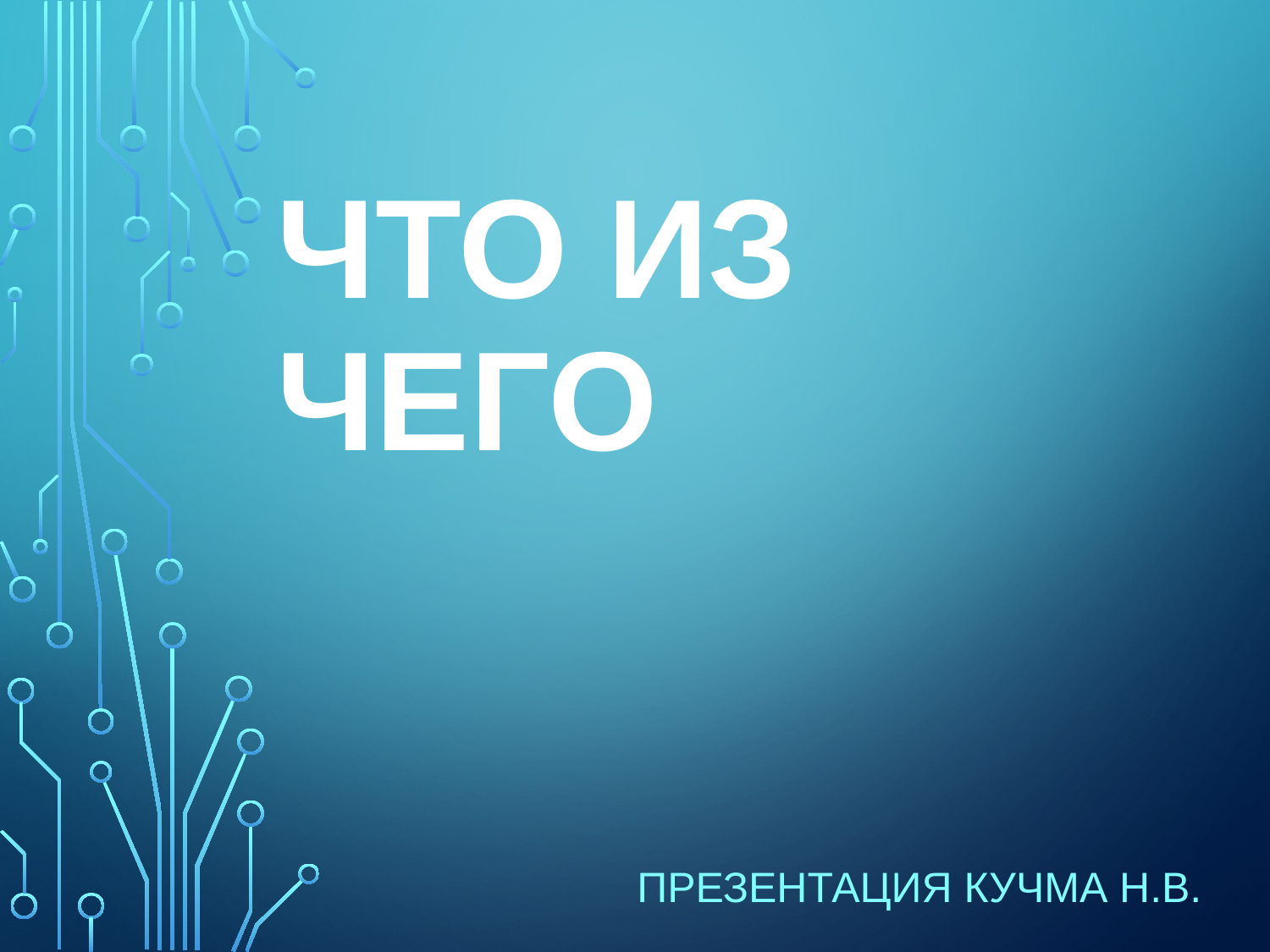

# ЧТО ИЗ ЧЕГО
Презентация кучма н.В.